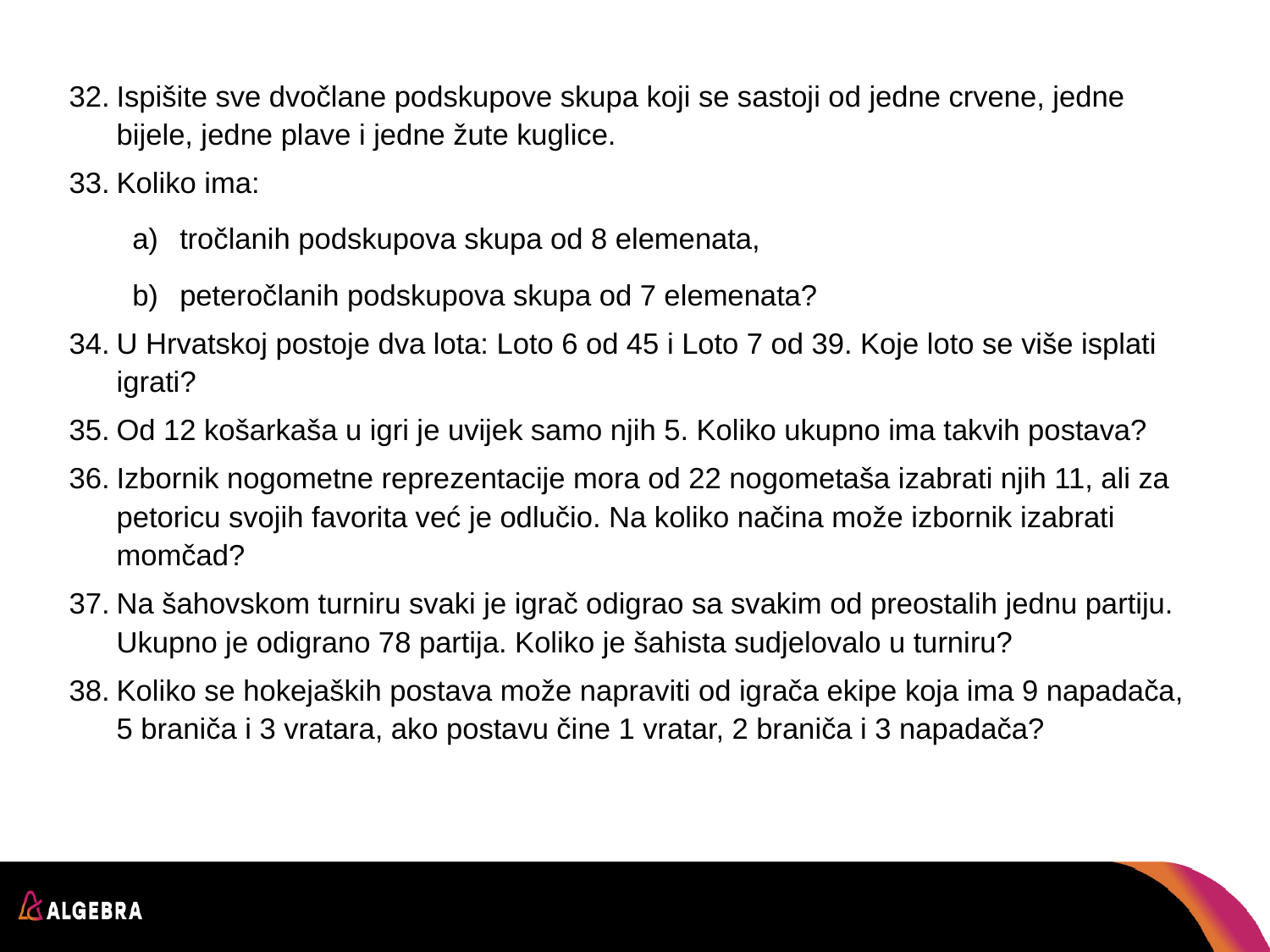

Ispišite sve dvočlane podskupove skupa koji se sastoji od jedne crvene, jedne bijele, jedne plave i jedne žute kuglice.
Koliko ima:
tročlanih podskupova skupa od 8 elemenata,
peteročlanih podskupova skupa od 7 elemenata?
U Hrvatskoj postoje dva lota: Loto 6 od 45 i Loto 7 od 39. Koje loto se više isplati igrati?
Od 12 košarkaša u igri je uvijek samo njih 5. Koliko ukupno ima takvih postava?
Izbornik nogometne reprezentacije mora od 22 nogometaša izabrati njih 11, ali za petoricu svojih favorita već je odlučio. Na koliko načina može izbornik izabrati momčad?
Na šahovskom turniru svaki je igrač odigrao sa svakim od preostalih jednu partiju. Ukupno je odigrano 78 partija. Koliko je šahista sudjelovalo u turniru?
Koliko se hokejaških postava može napraviti od igrača ekipe koja ima 9 napadača, 5 braniča i 3 vratara, ako postavu čine 1 vratar, 2 braniča i 3 napadača?